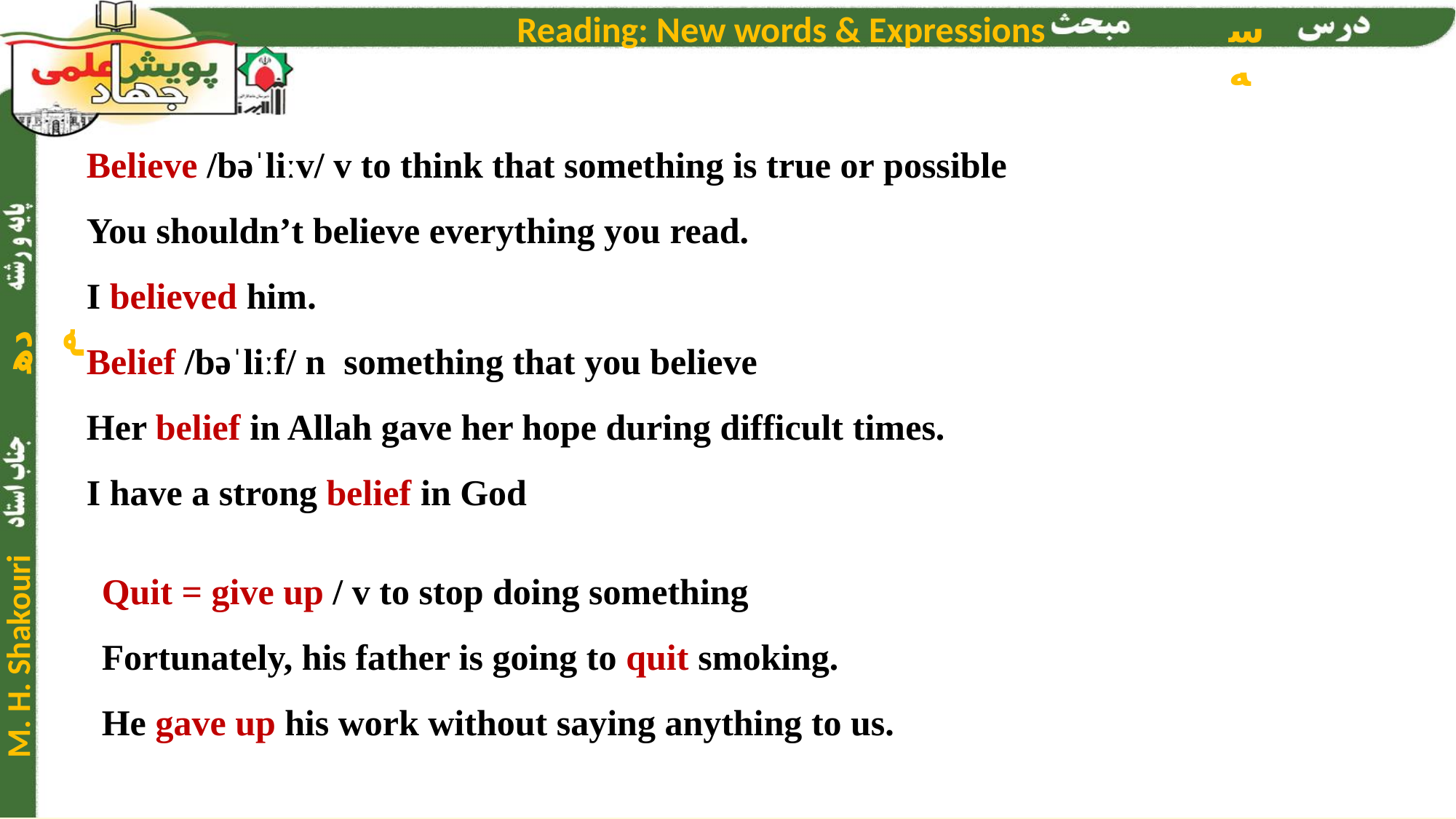

Believe /bəˈliːv/ v to think that something is true or possible
You shouldn’t believe everything you read.
I believed him.
Belief /bəˈliːf/ n  something that you believe
Her belief in Allah gave her hope during difficult times.
I have a strong belief in God
Quit = give up / v to stop doing something
Fortunately, his father is going to quit smoking.
He gave up his work without saying anything to us.